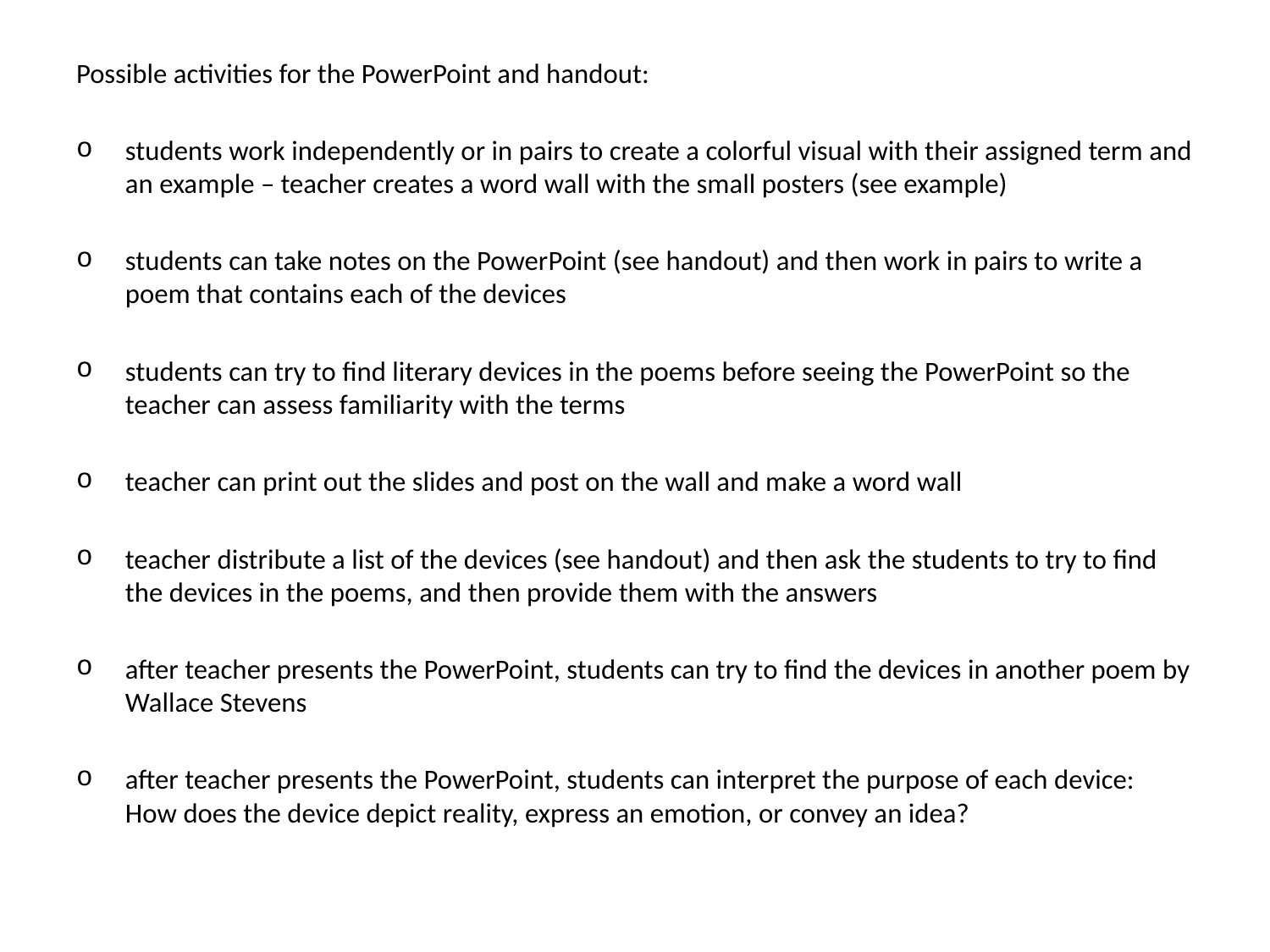

Possible activities for the PowerPoint and handout:

students work independently or in pairs to create a colorful visual with their assigned term and an example – teacher creates a word wall with the small posters (see example)

students can take notes on the PowerPoint (see handout) and then work in pairs to write a poem that contains each of the devices

students can try to find literary devices in the poems before seeing the PowerPoint so the teacher can assess familiarity with the terms

teacher can print out the slides and post on the wall and make a word wall

teacher distribute a list of the devices (see handout) and then ask the students to try to find the devices in the poems, and then provide them with the answers

after teacher presents the PowerPoint, students can try to find the devices in another poem by Wallace Stevens

after teacher presents the PowerPoint, students can interpret the purpose of each device:  How does the device depict reality, express an emotion, or convey an idea?